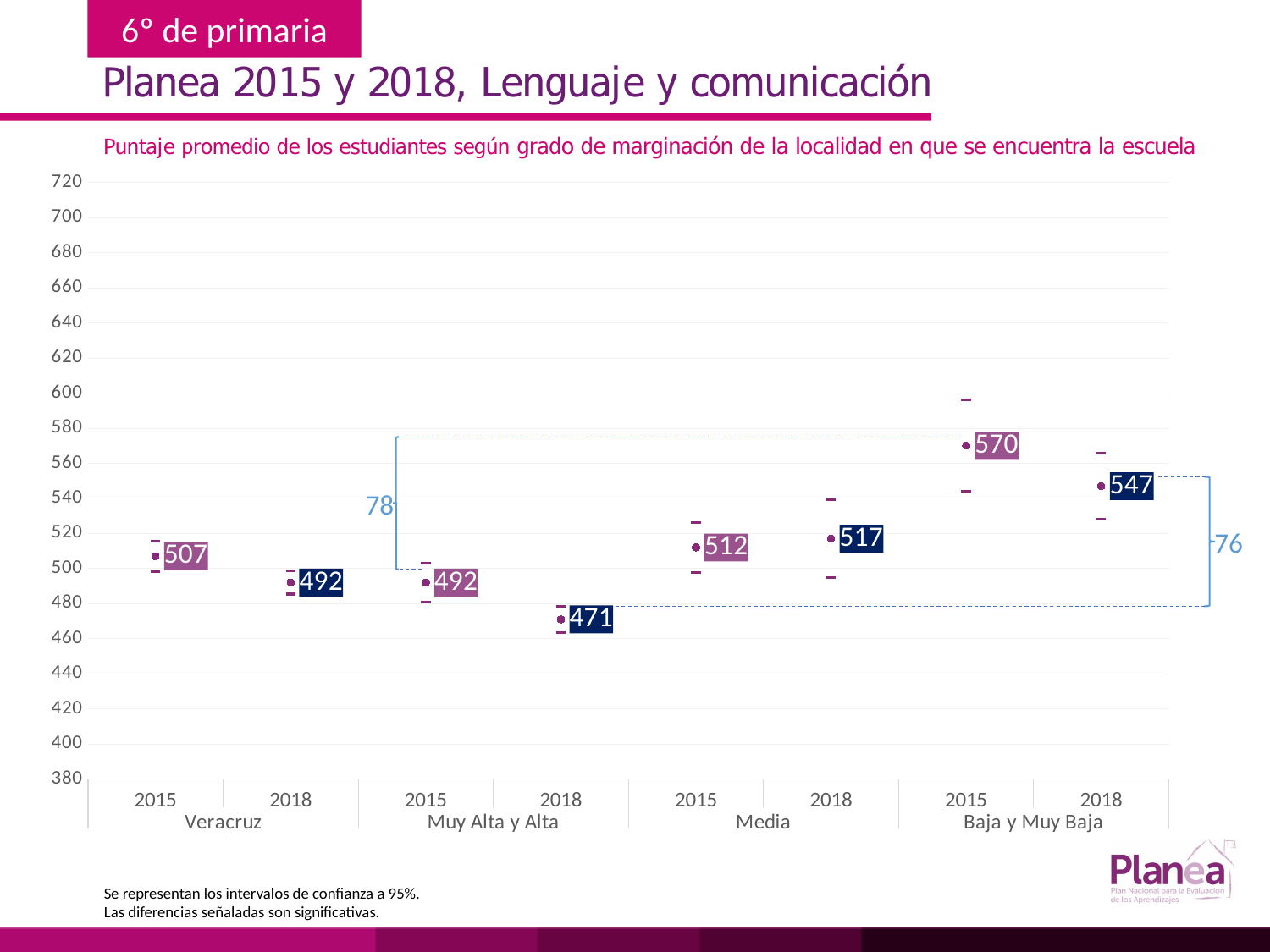

Planea 2015 y 2018, Lenguaje y comunicación

Puntaje promedio de los estudiantes según grado de marginación de la localidad en que se encuentra la escuela

### Chart

| Category |  |  |  |
|---|---|---|---|
| 2015 | 498.244 | 515.756 | 507.0 |
| 2018 | 485.433 | 498.567 | 492.0 |
| 2015 | 481.055 | 502.945 | 492.0 |
| 2018 | 463.637 | 478.363 | 471.0 |
| 2015 | 497.672 | 526.328 | 512.0 |
| 2018 | 494.911 | 539.0889999999999 | 517.0 |
| 2015 | 543.931 | 596.069 | 570.0 |
| 2018 | 528.095 | 565.905 | 547.0 |
78

76
Se representan los intervalos de confianza a 95%.
Las diferencias señaladas son significativas.